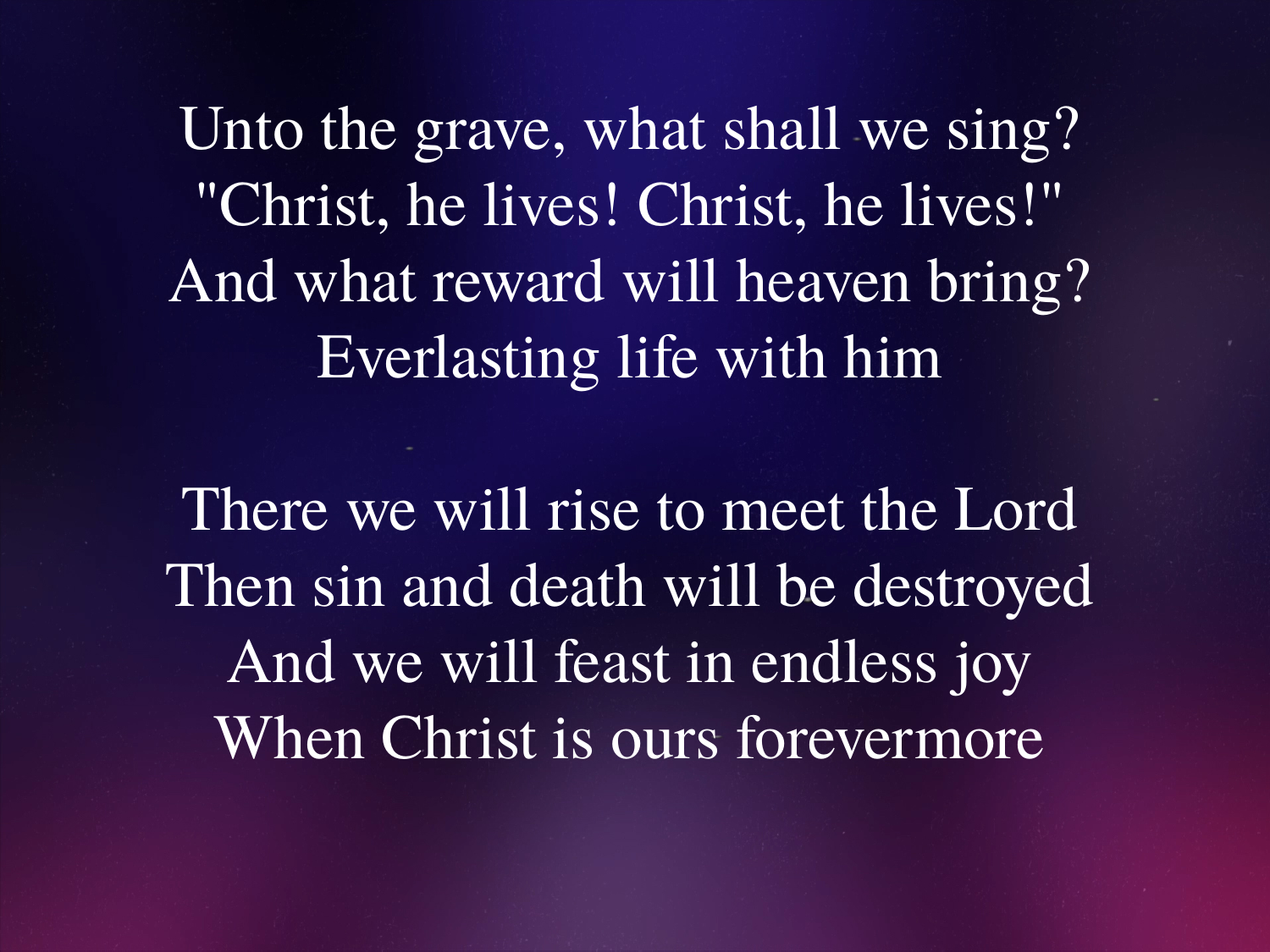

# Unto the grave, what shall we sing? "Christ, he lives! Christ, he lives!" And what reward will heaven bring? Everlasting life with him There we will rise to meet the Lord Then sin and death will be destroyed And we will feast in endless joy When Christ is ours forevermore